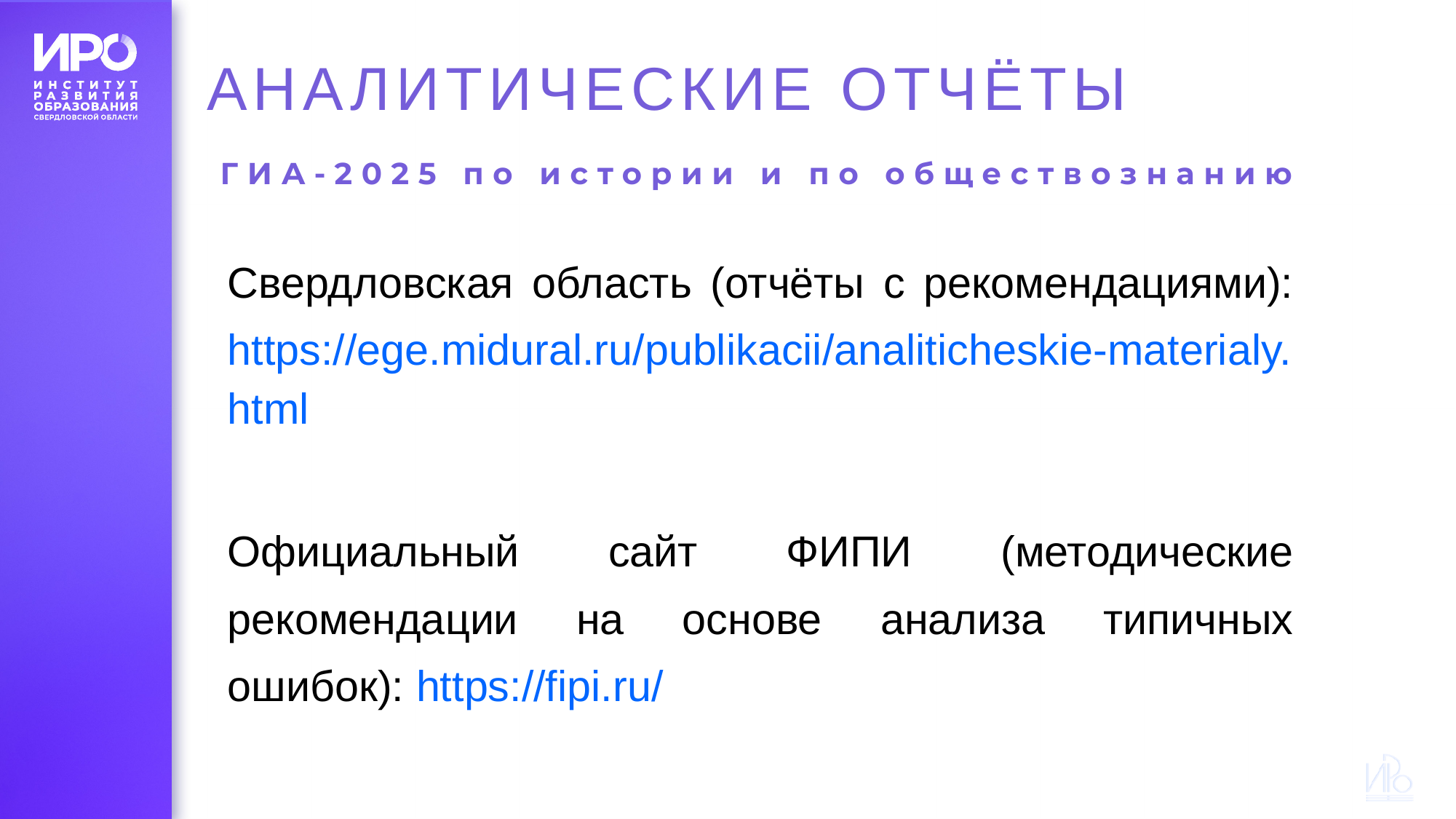

АНАЛИТИЧЕСКИЕ ОТЧЁТЫ
ГИА-2025 по истории и по обществознанию
Свердловская область (отчёты с рекомендациями): https://ege.midural.ru/publikacii/analiticheskie-materialy.html
Официальный сайт ФИПИ (методические рекомендации на основе анализа типичных ошибок): https://fipi.ru/